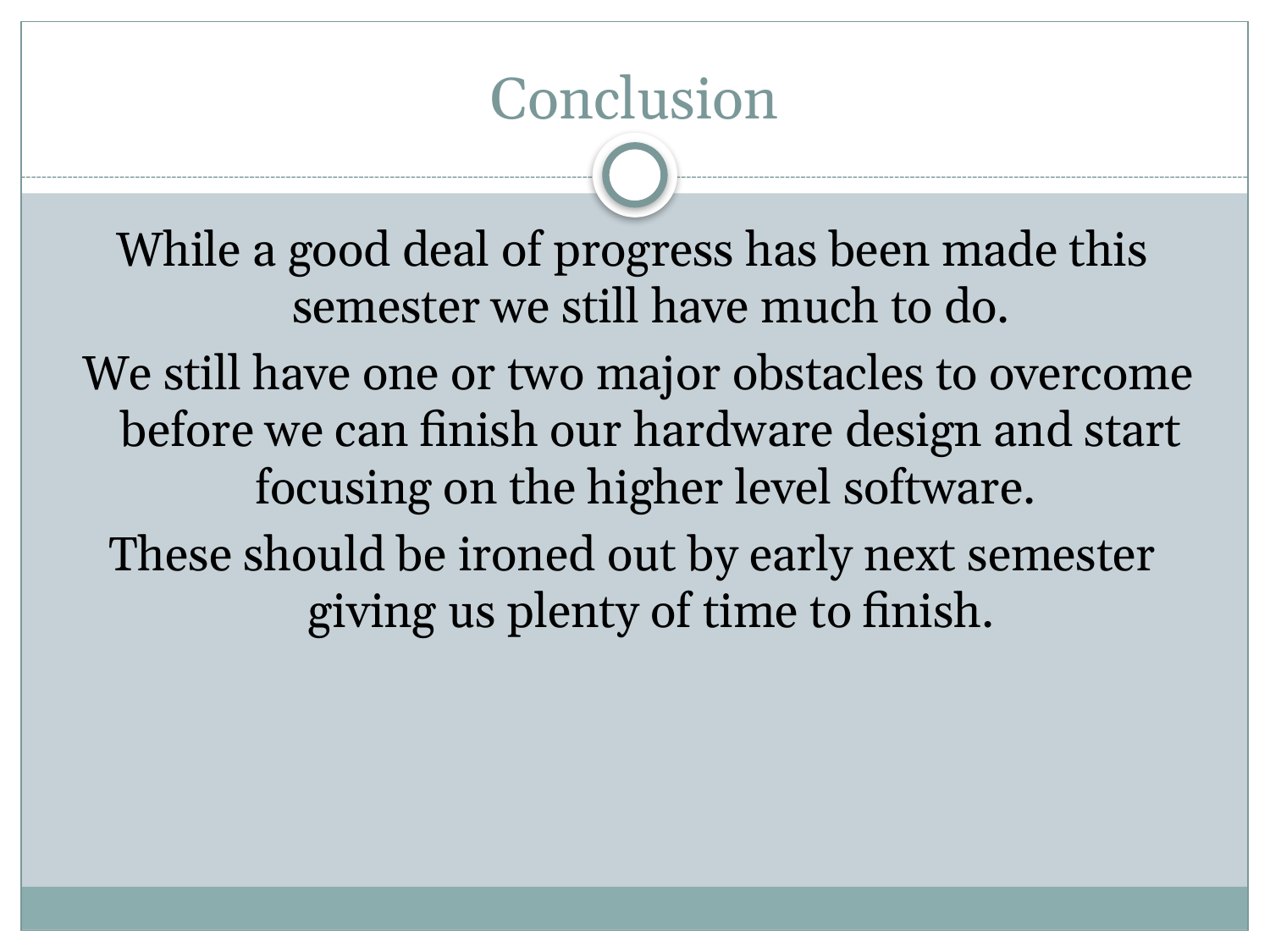

# Conclusion
While a good deal of progress has been made this semester we still have much to do.
 We still have one or two major obstacles to overcome before we can finish our hardware design and start focusing on the higher level software.
These should be ironed out by early next semester giving us plenty of time to finish.